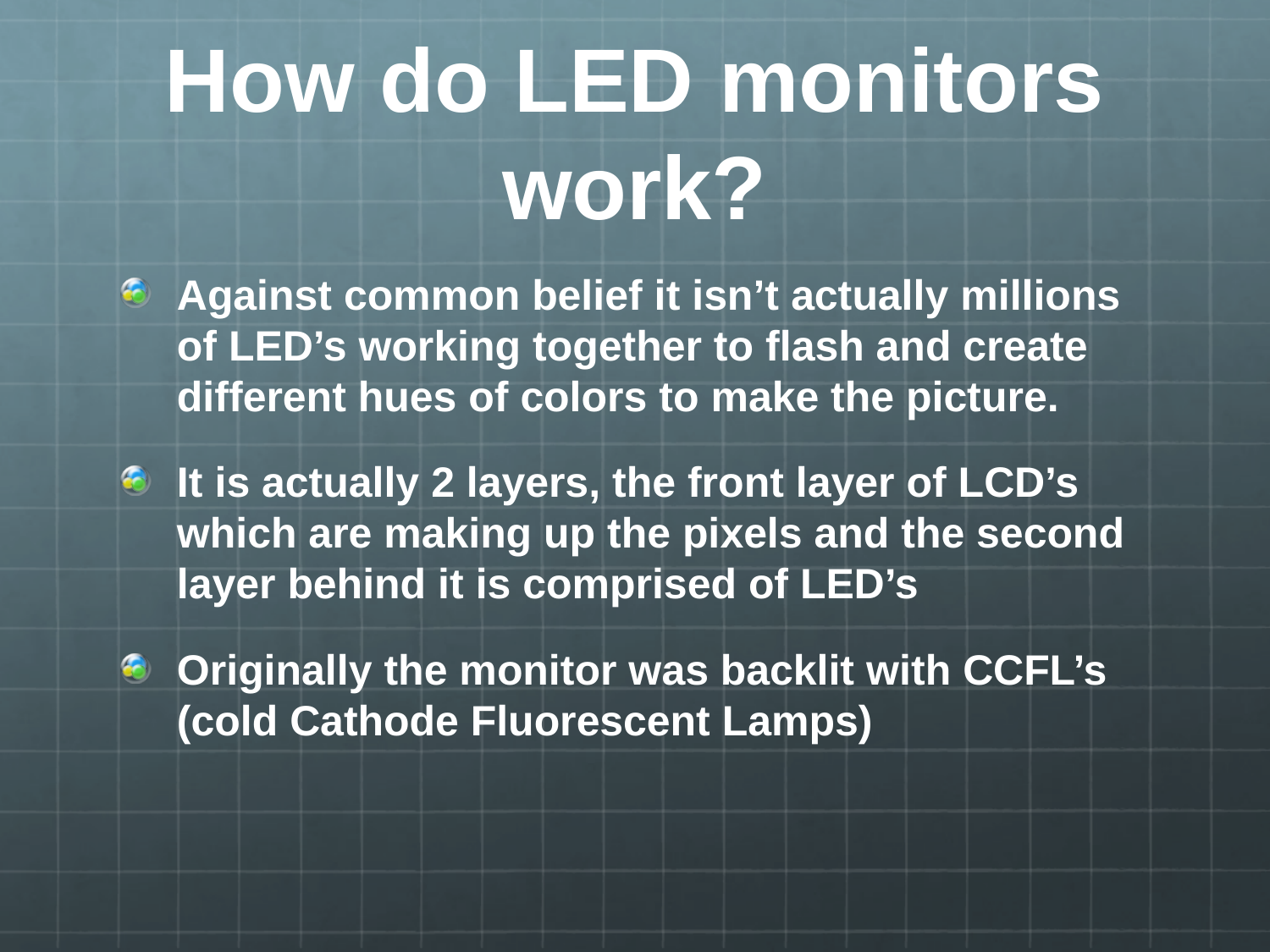

# How do LED monitors work?
Against common belief it isn’t actually millions of LED’s working together to flash and create different hues of colors to make the picture.
It is actually 2 layers, the front layer of LCD’s which are making up the pixels and the second layer behind it is comprised of LED’s
Originally the monitor was backlit with CCFL’s (cold Cathode Fluorescent Lamps)